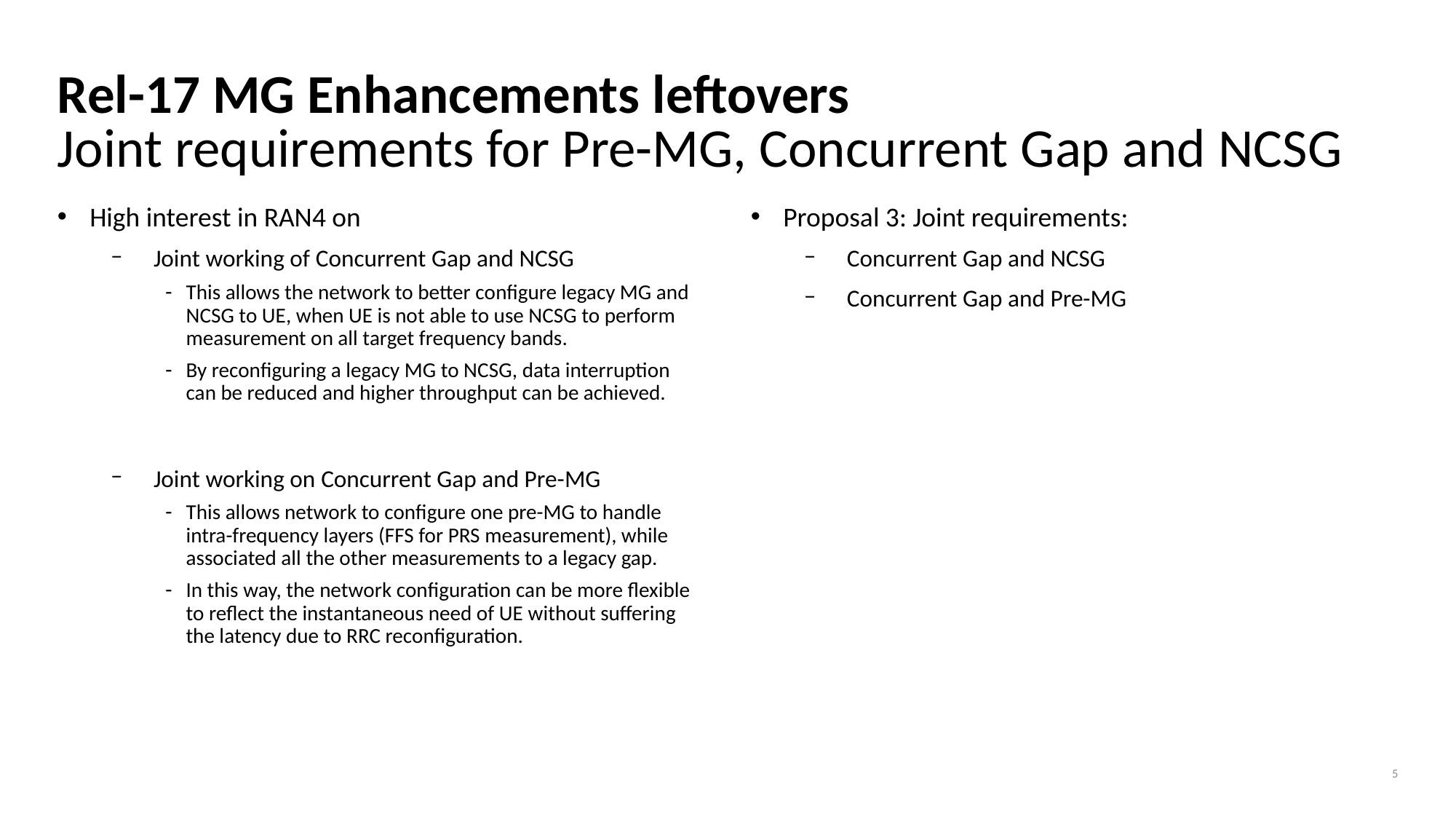

# Rel-17 MG Enhancements leftovers Joint requirements for Pre-MG, Concurrent Gap and NCSG
Proposal 3: Joint requirements:
Concurrent Gap and NCSG
Concurrent Gap and Pre-MG

High interest in RAN4 on
Joint working of Concurrent Gap and NCSG
This allows the network to better configure legacy MG and NCSG to UE, when UE is not able to use NCSG to perform measurement on all target frequency bands.
By reconfiguring a legacy MG to NCSG, data interruption can be reduced and higher throughput can be achieved.

Joint working on Concurrent Gap and Pre-MG
This allows network to configure one pre-MG to handle intra-frequency layers (FFS for PRS measurement), while associated all the other measurements to a legacy gap.
In this way, the network configuration can be more flexible to reflect the instantaneous need of UE without suffering the latency due to RRC reconfiguration.
5